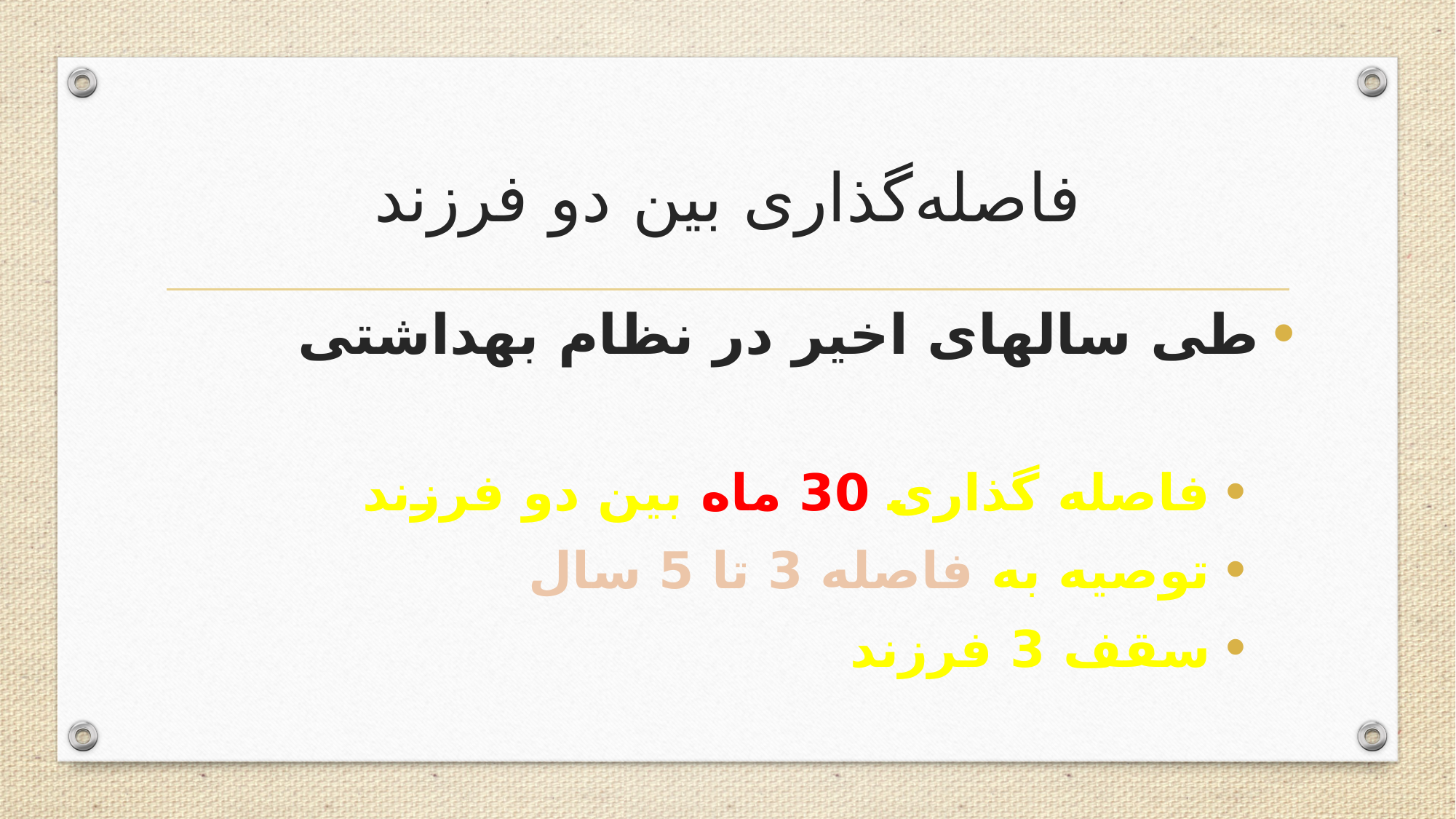

# فاصله‌گذاری بین دو فرزند
طی سالهای اخیر در نظام بهداشتی

فاصله گذاری 30 ماه بین دو فرزند
توصیه به فاصله 3 تا 5 سال
سقف 3 فرزند